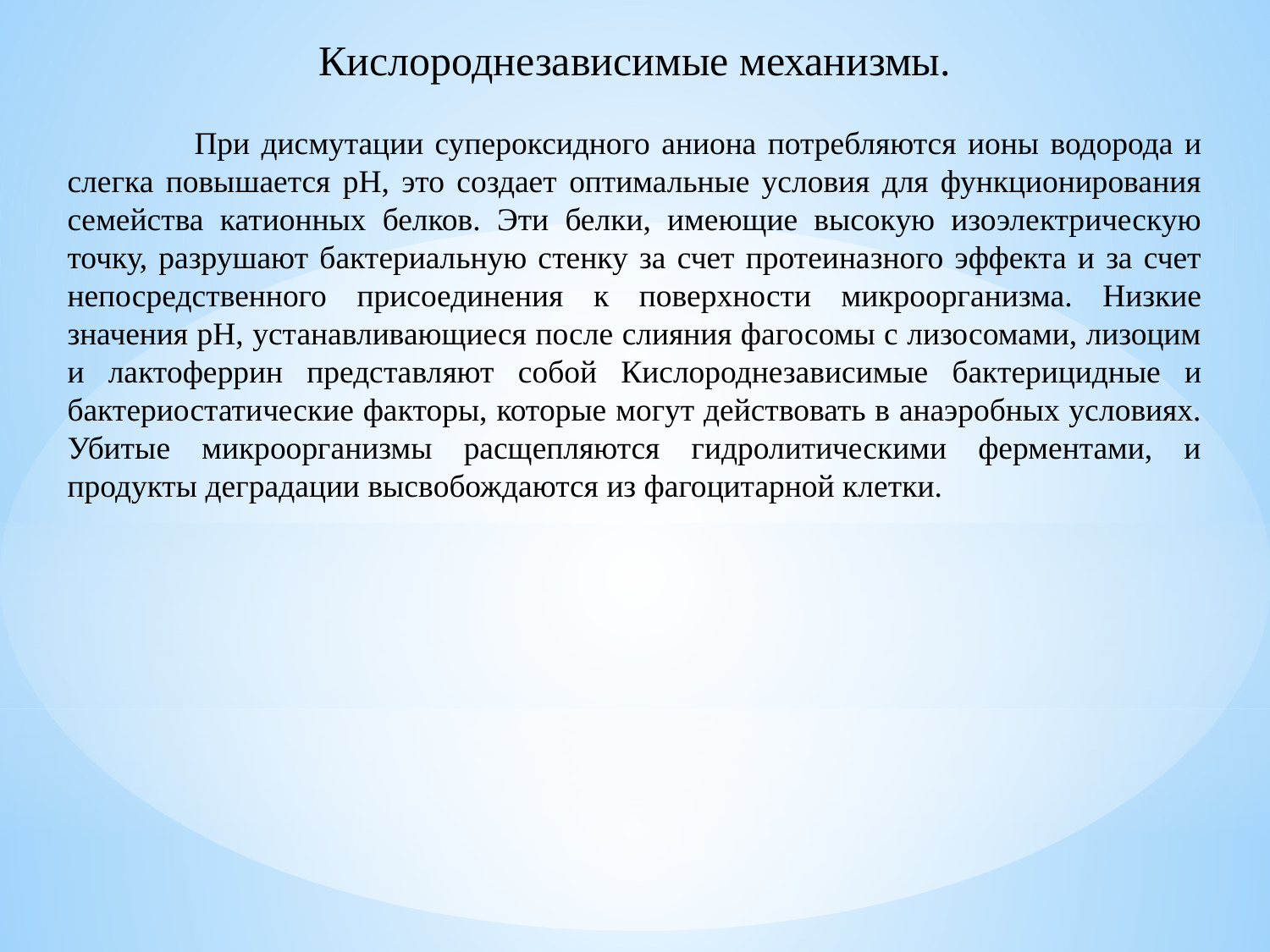

Кислороднезависимые механизмы.

	При дисмутации супероксидного аниона потребляются ионы водорода и слегка повышается рН, это создает оптимальные условия для функционирования семейства катионных белков. Эти белки, имеющие высокую изоэлектрическую точку, разрушают бактериальную стенку за счет протеиназного эффекта и за счет непосредственного присоединения к поверхности микроорганизма. Низкие значения рН, устанавливающиеся после слияния фагосомы с лизосомами, лизоцим и лактоферрин представляют собой Кислороднезависимые бактерицидные и бактериостатические факторы, которые могут действовать в анаэробных условиях. Убитые микроорганизмы расщепляются гидролитическими ферментами, и продукты деградации высвобождаются из фагоцитарной клетки.